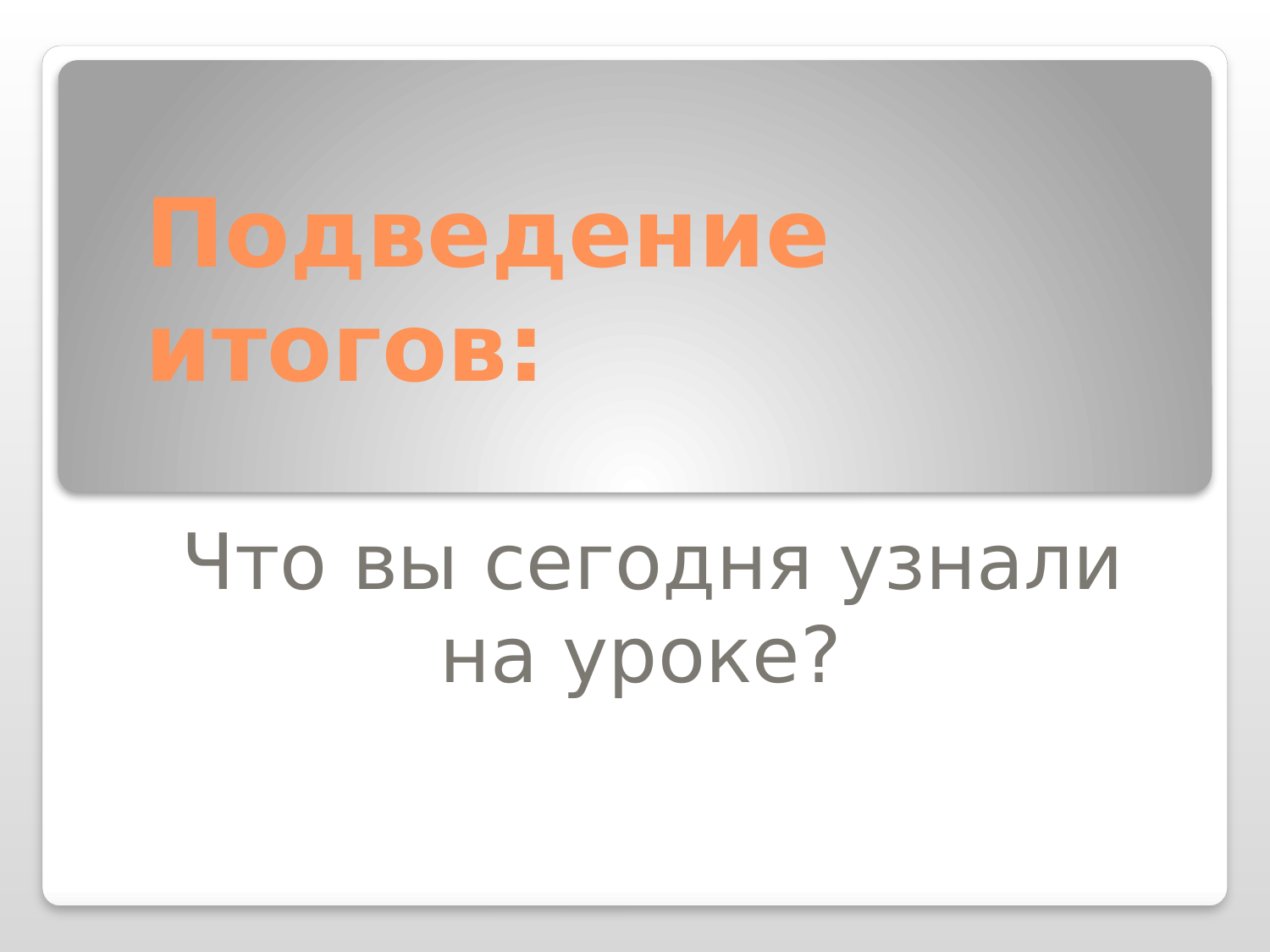

# Подведение итогов:
Что вы сегодня узнали на уроке?